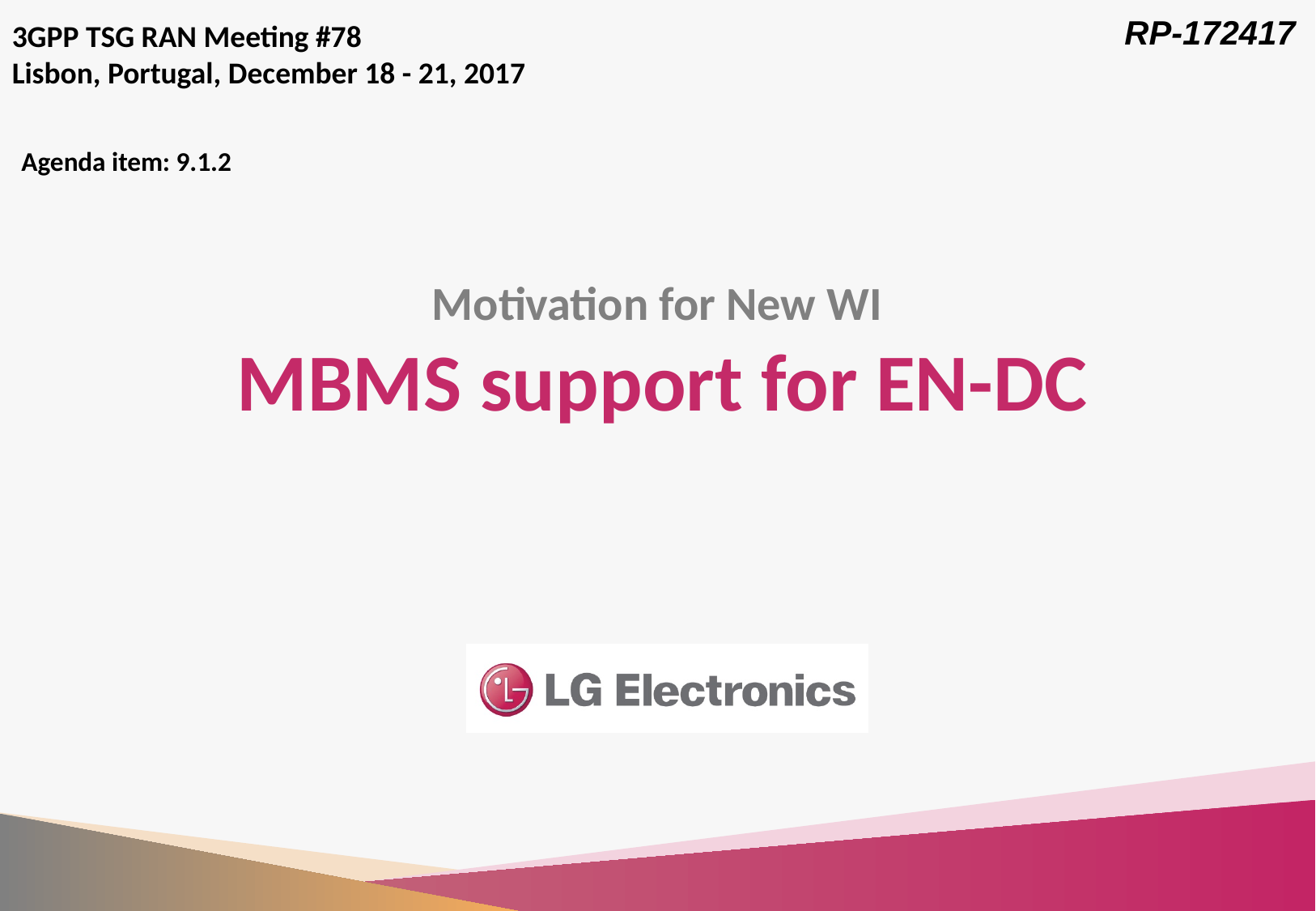

3GPP TSG RAN Meeting #78
Lisbon, Portugal, December 18 - 21, 2017
Agenda item: 9.1.2
# Motivation for New WI MBMS support for EN-DC